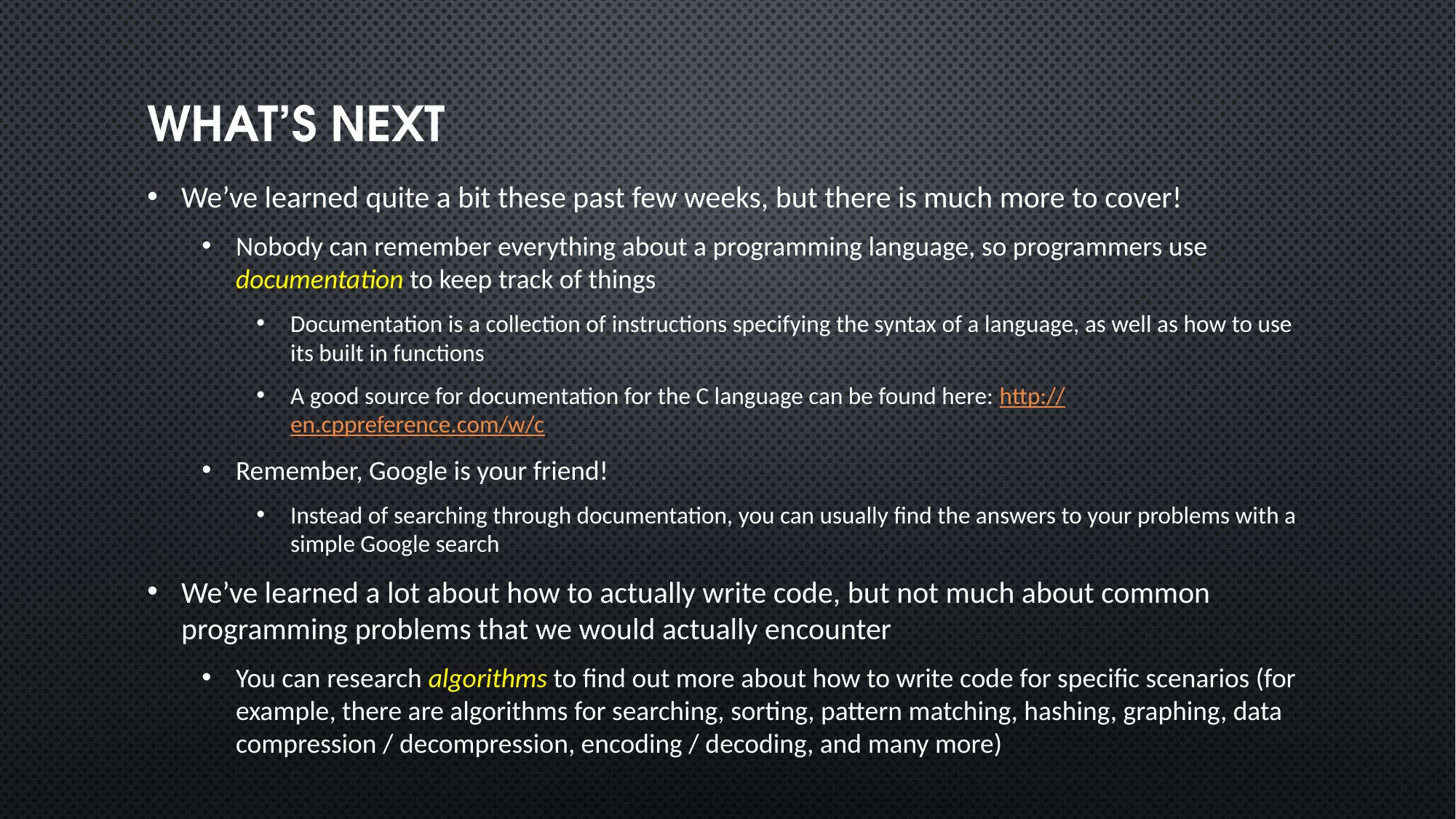

# What’s Next
We’ve learned quite a bit these past few weeks, but there is much more to cover!
Nobody can remember everything about a programming language, so programmers use documentation to keep track of things
Documentation is a collection of instructions specifying the syntax of a language, as well as how to use its built in functions
A good source for documentation for the C language can be found here: http://en.cppreference.com/w/c
Remember, Google is your friend!
Instead of searching through documentation, you can usually find the answers to your problems with a simple Google search
We’ve learned a lot about how to actually write code, but not much about common programming problems that we would actually encounter
You can research algorithms to find out more about how to write code for specific scenarios (for example, there are algorithms for searching, sorting, pattern matching, hashing, graphing, data compression / decompression, encoding / decoding, and many more)